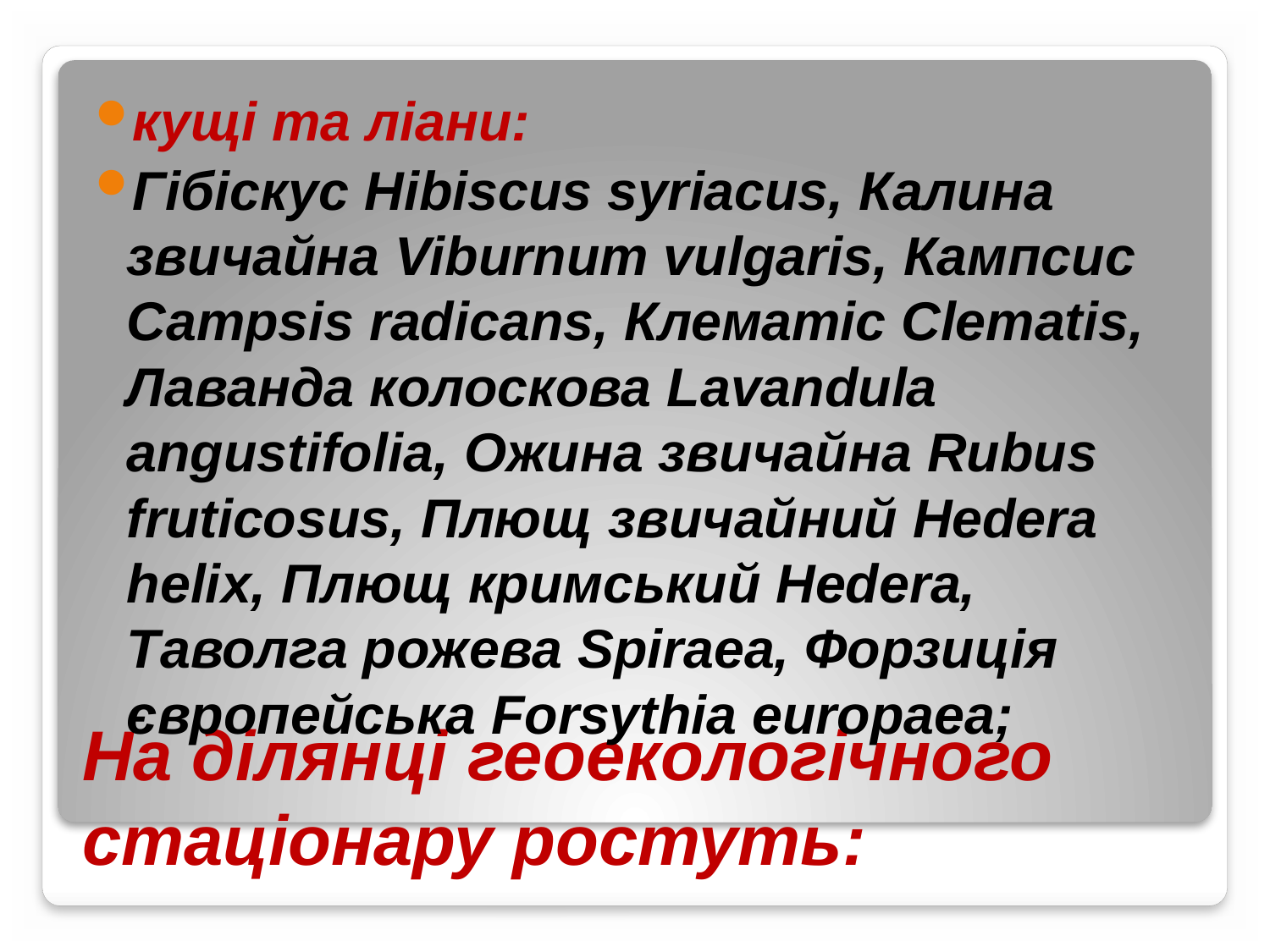

кущі та ліани:
Гібіскус Hibiscus syriacus, Калина звичайна Viburnum vulgaris, Кампсис Campsis radicans, Клематіс Clematis, Лаванда колоскова Lavandula angustifolia, Ожина звичайна Rubus fruticosus, Плющ звичайний Hedera helix, Плющ кримський Hedera, Таволга рожева Spiraea, Форзиція європейська Forsythia europaea;

# На ділянці геоекологічного стаціонару ростуть: